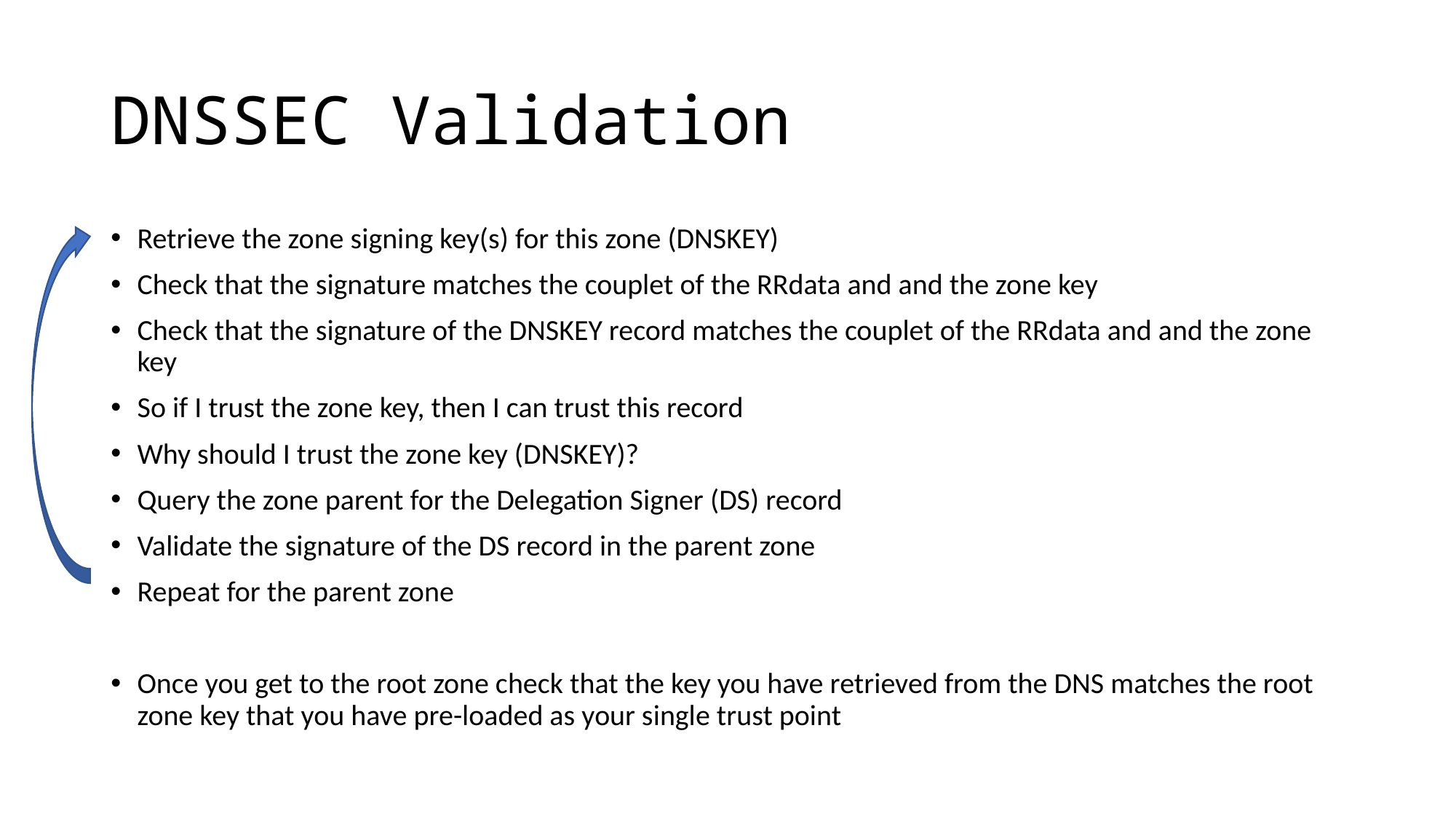

# DNSSEC Validation
Retrieve the zone signing key(s) for this zone (DNSKEY)
Check that the signature matches the couplet of the RRdata and and the zone key
Check that the signature of the DNSKEY record matches the couplet of the RRdata and and the zone key
So if I trust the zone key, then I can trust this record
Why should I trust the zone key (DNSKEY)?
Query the zone parent for the Delegation Signer (DS) record
Validate the signature of the DS record in the parent zone
Repeat for the parent zone

Once you get to the root zone check that the key you have retrieved from the DNS matches the root zone key that you have pre-loaded as your single trust point